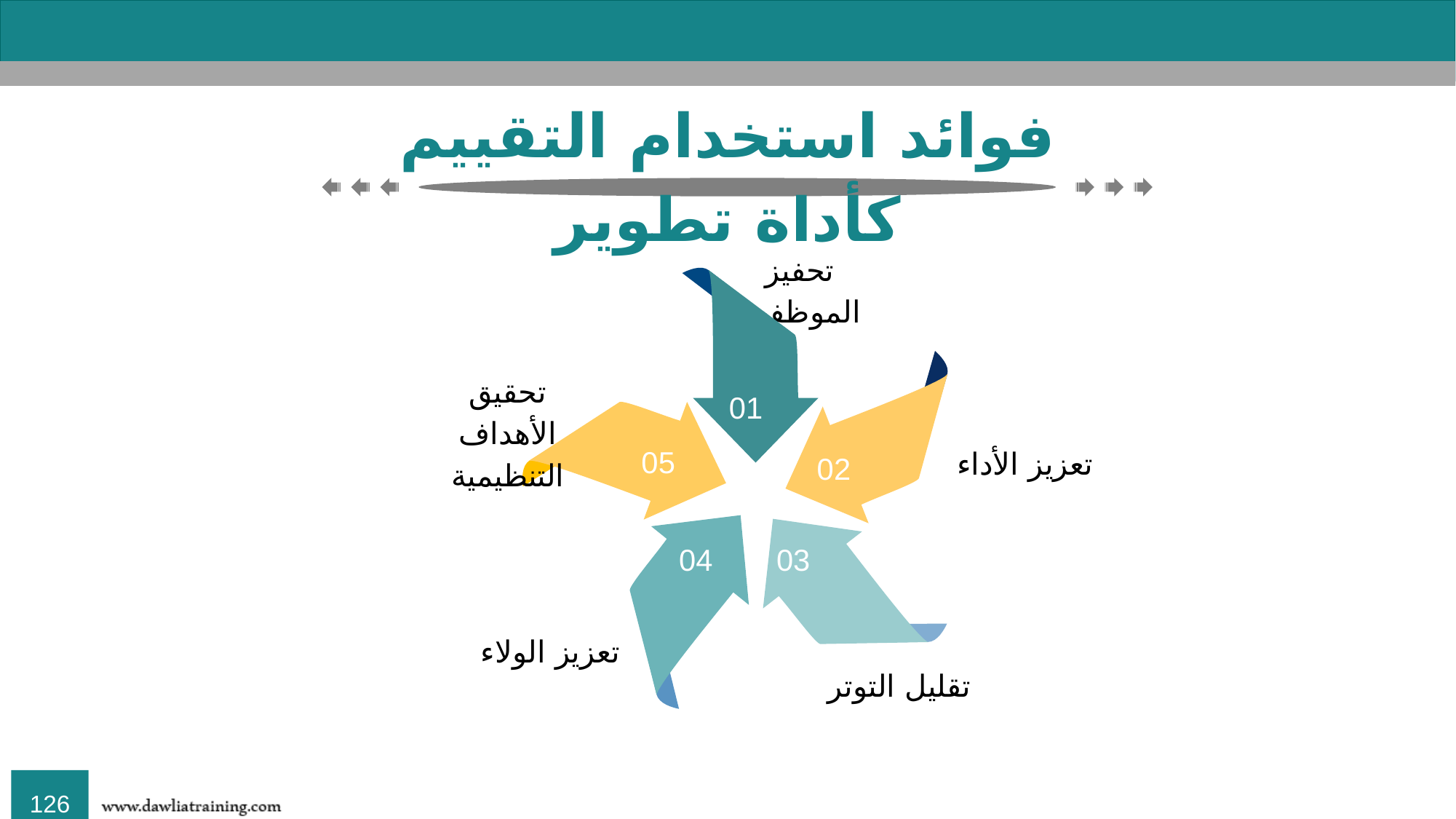

فوائد استخدام التقييم كأداة تطوير

تحفيز الموظفين

01

تحقيق الأهداف التنظيمية
05

تعزيز الأداء
02

03
تقليل التوتر

04
تعزيز الولاء